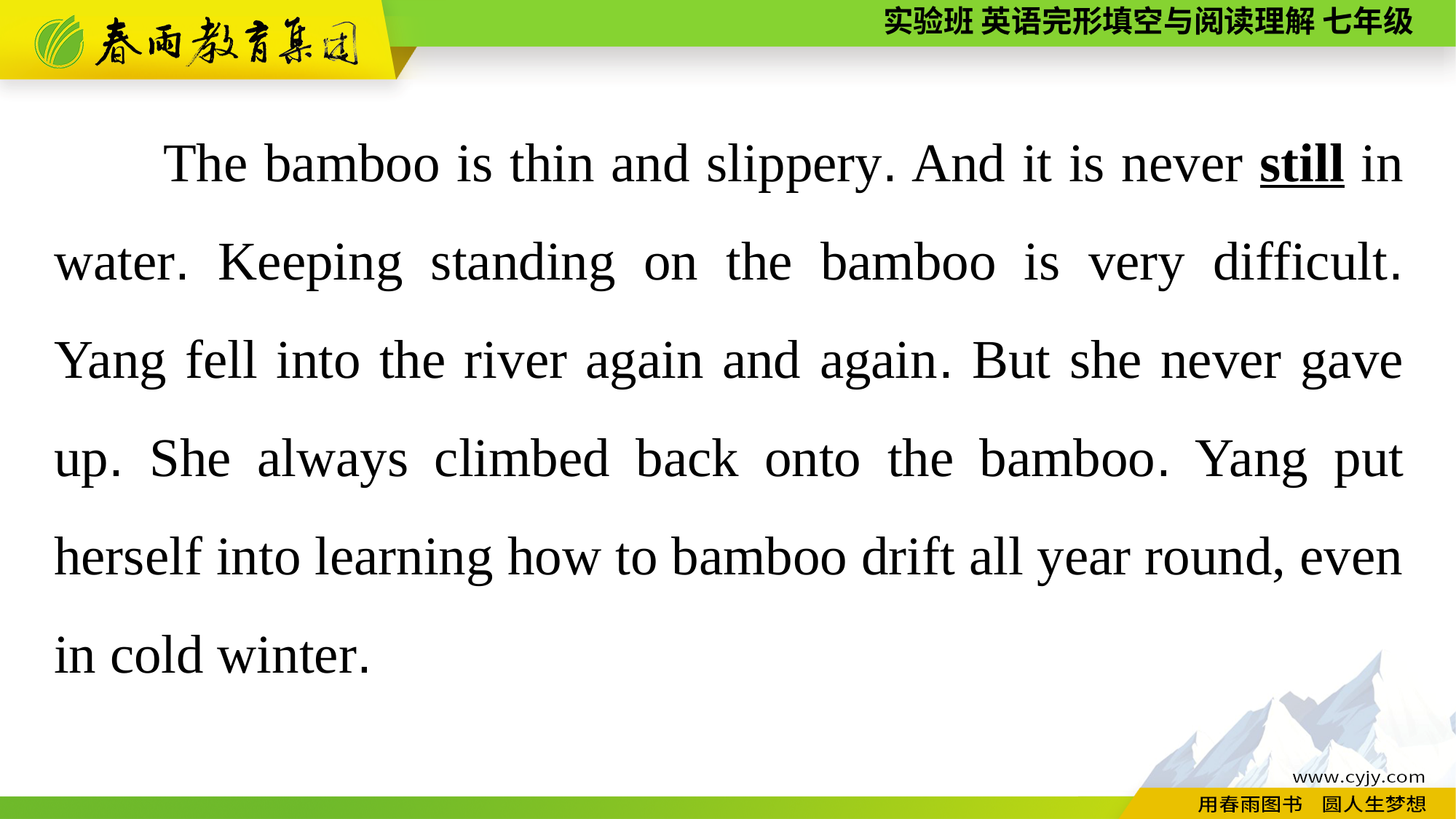

The bamboo is thin and slippery. And it is never still in water. Keeping standing on the bamboo is very difficult. Yang fell into the river again and again. But she never gave up. She always climbed back onto the bamboo. Yang put herself into learning how to bamboo drift all year round, even in cold winter.